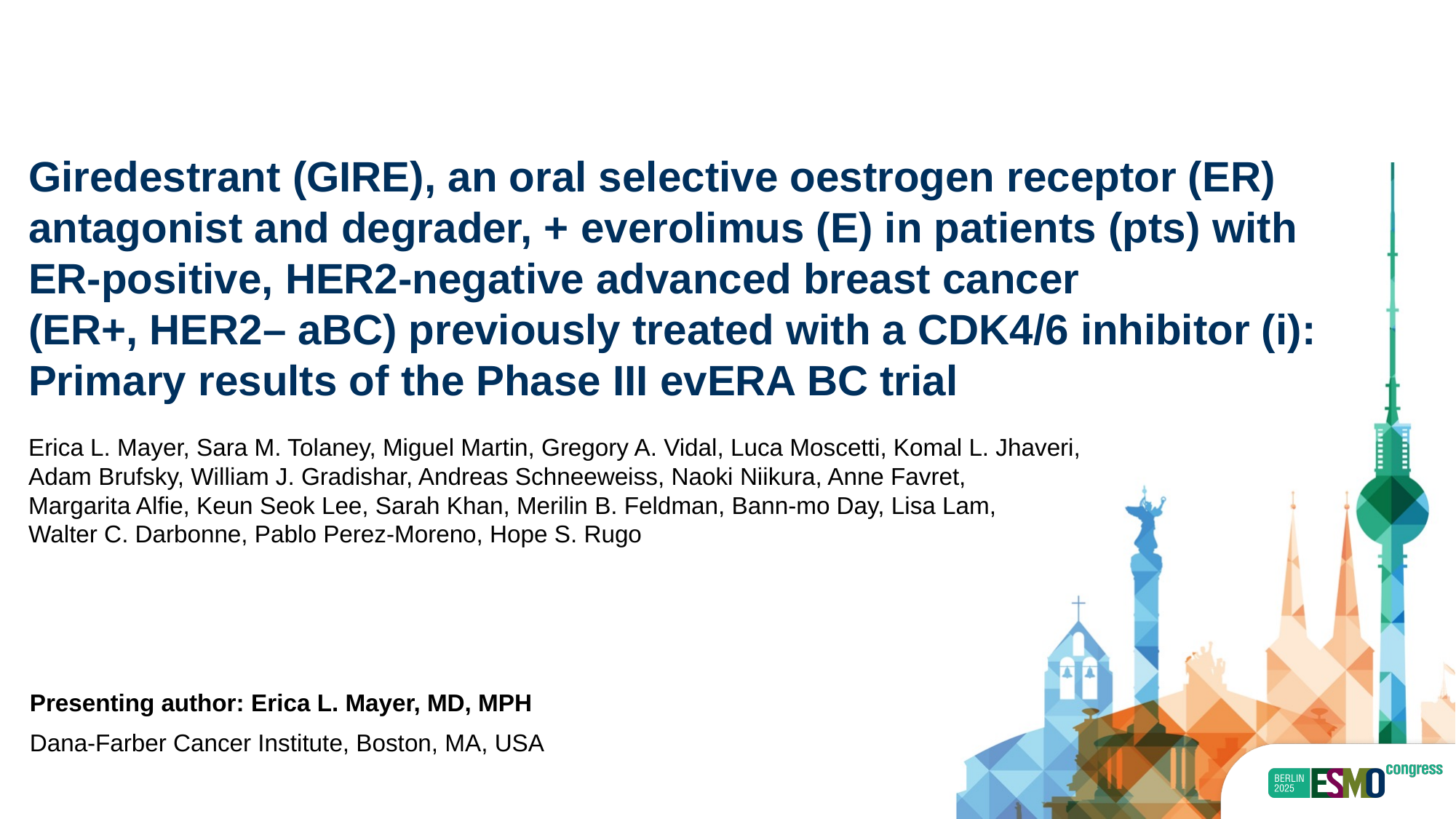

Giredestrant (GIRE), an oral selective oestrogen receptor (ER) antagonist and degrader, + everolimus (E) in patients (pts) with ER-positive, HER2-negative advanced breast cancer
(ER+, HER2– aBC) previously treated with a CDK4/6 inhibitor (i): Primary results of the Phase III evERA BC trial
Erica L. Mayer, Sara M. Tolaney, Miguel Martin, Gregory A. Vidal, Luca Moscetti, Komal L. Jhaveri,
Adam Brufsky, William J. Gradishar, Andreas Schneeweiss, Naoki Niikura, Anne Favret,
Margarita Alfie, Keun Seok Lee, Sarah Khan, Merilin B. Feldman, Bann-mo Day, Lisa Lam,
Walter C. Darbonne, Pablo Perez-Moreno, Hope S. Rugo
Presenting author: Erica L. Mayer, MD, MPH
Dana-Farber Cancer Institute, Boston, MA, USA